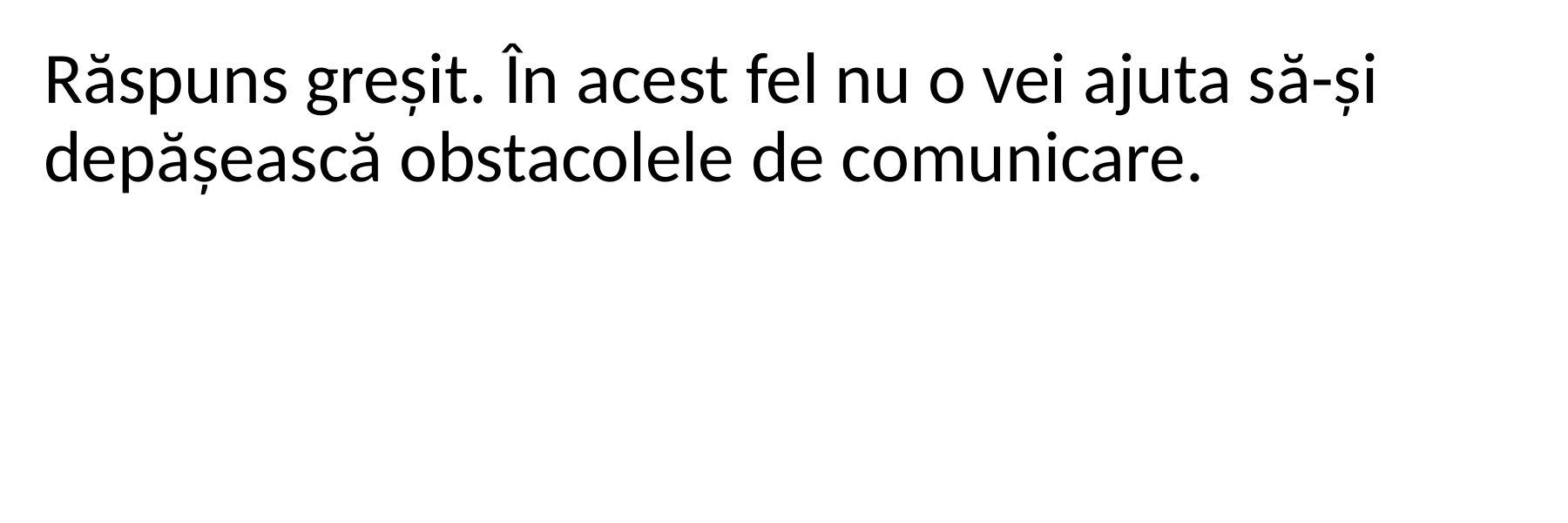

Răspuns greșit. În acest fel nu o vei ajuta să-și depășească obstacolele de comunicare.